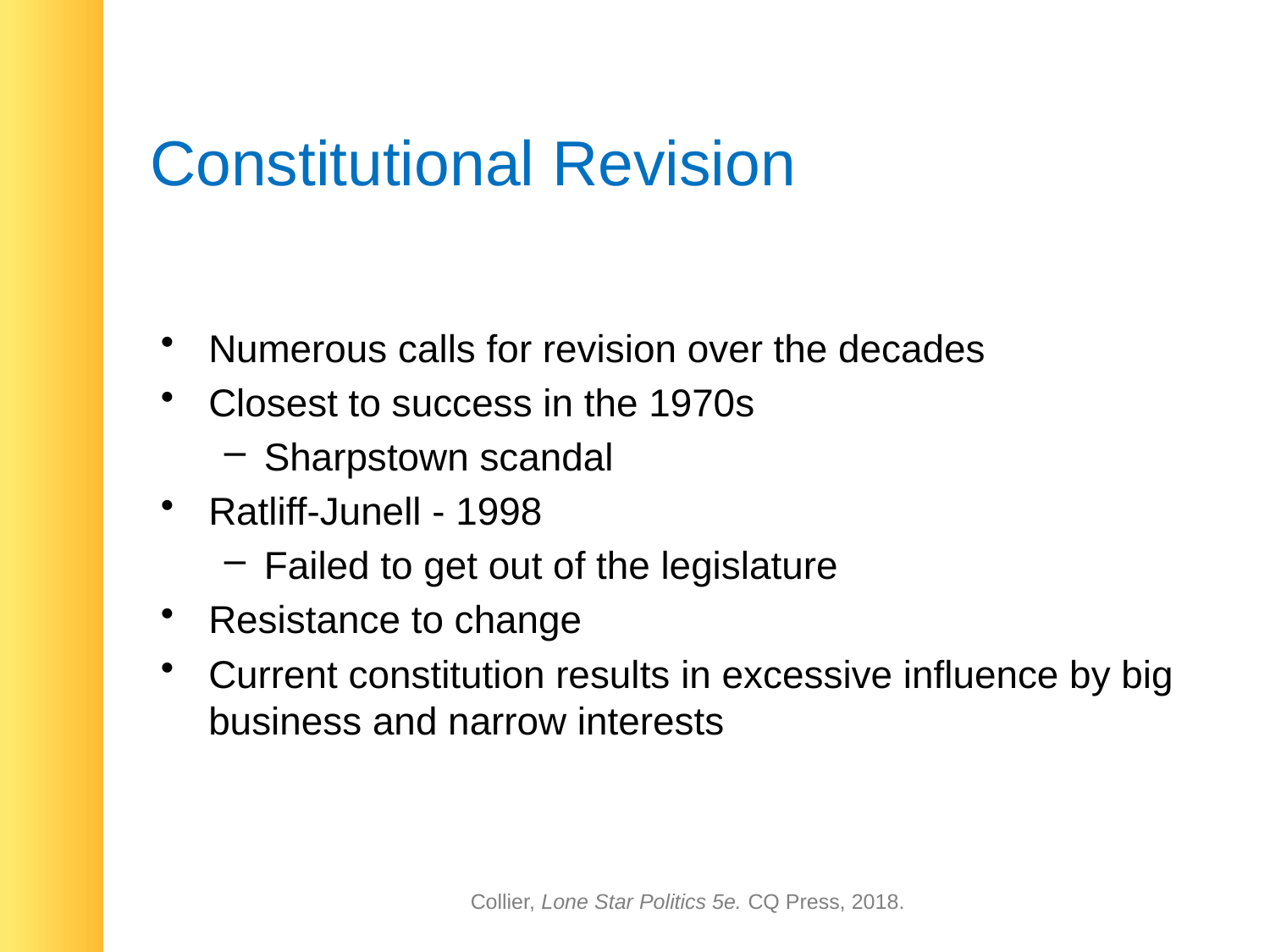

# Constitutional Revision
Numerous calls for revision over the decades
Closest to success in the 1970s
Sharpstown scandal
Ratliff-Junell - 1998
Failed to get out of the legislature
Resistance to change
Current constitution results in excessive influence by big business and narrow interests
Collier, Lone Star Politics 5e. CQ Press, 2018.